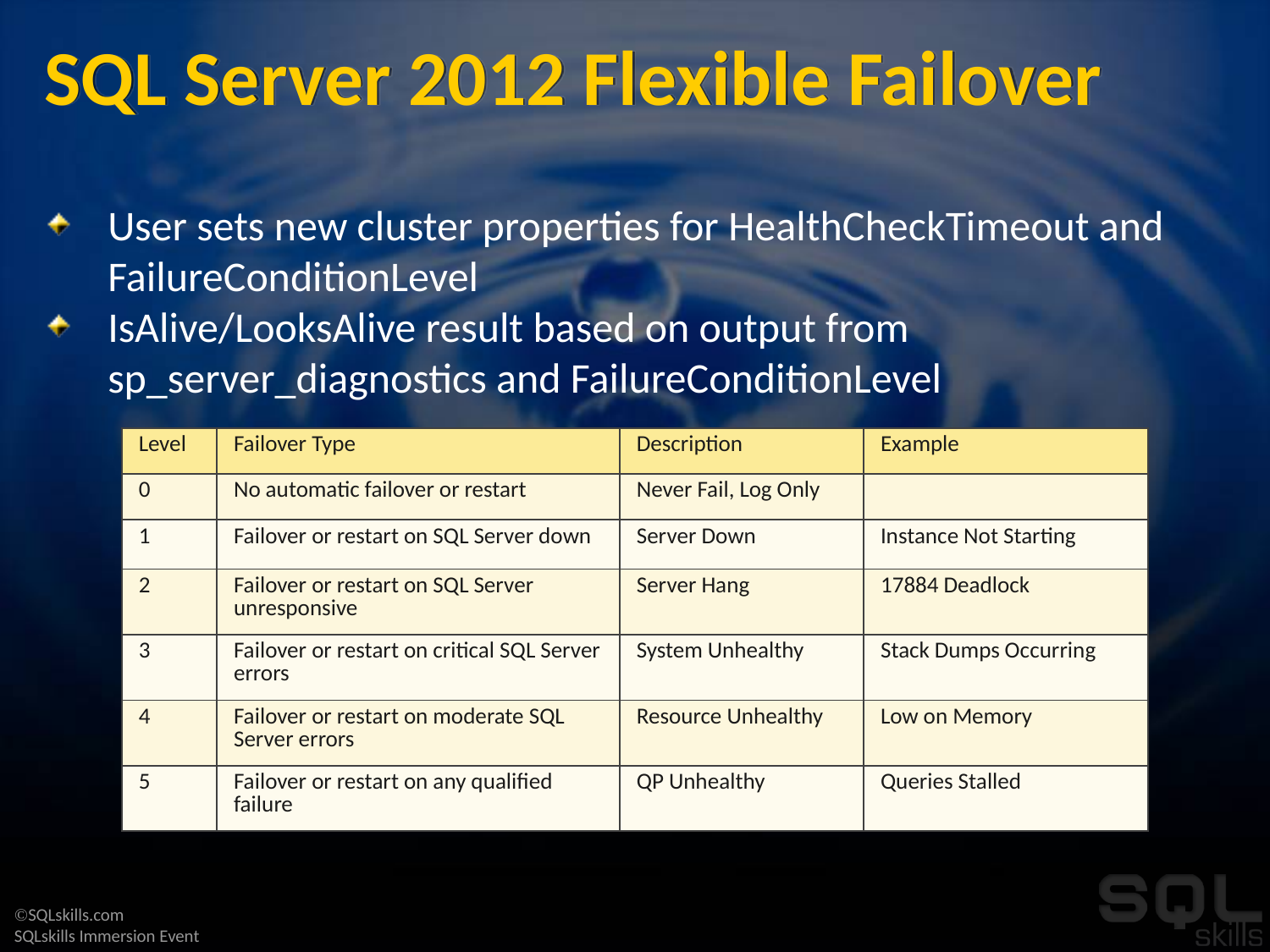

# SQL Server 2012 Flexible Failover
User sets new cluster properties for HealthCheckTimeout and FailureConditionLevel
IsAlive/LooksAlive result based on output from sp_server_diagnostics and FailureConditionLevel
| Level | Failover Type | Description | Example |
| --- | --- | --- | --- |
| 0 | No automatic failover or restart | Never Fail, Log Only |  |
| 1 | Failover or restart on SQL Server down | Server Down | Instance Not Starting |
| 2 | Failover or restart on SQL Server unresponsive | Server Hang | 17884 Deadlock |
| 3 | Failover or restart on critical SQL Server errors | System Unhealthy | Stack Dumps Occurring |
| 4 | Failover or restart on moderate SQL Server errors | Resource Unhealthy | Low on Memory |
| 5 | Failover or restart on any qualified failure | QP Unhealthy | Queries Stalled |